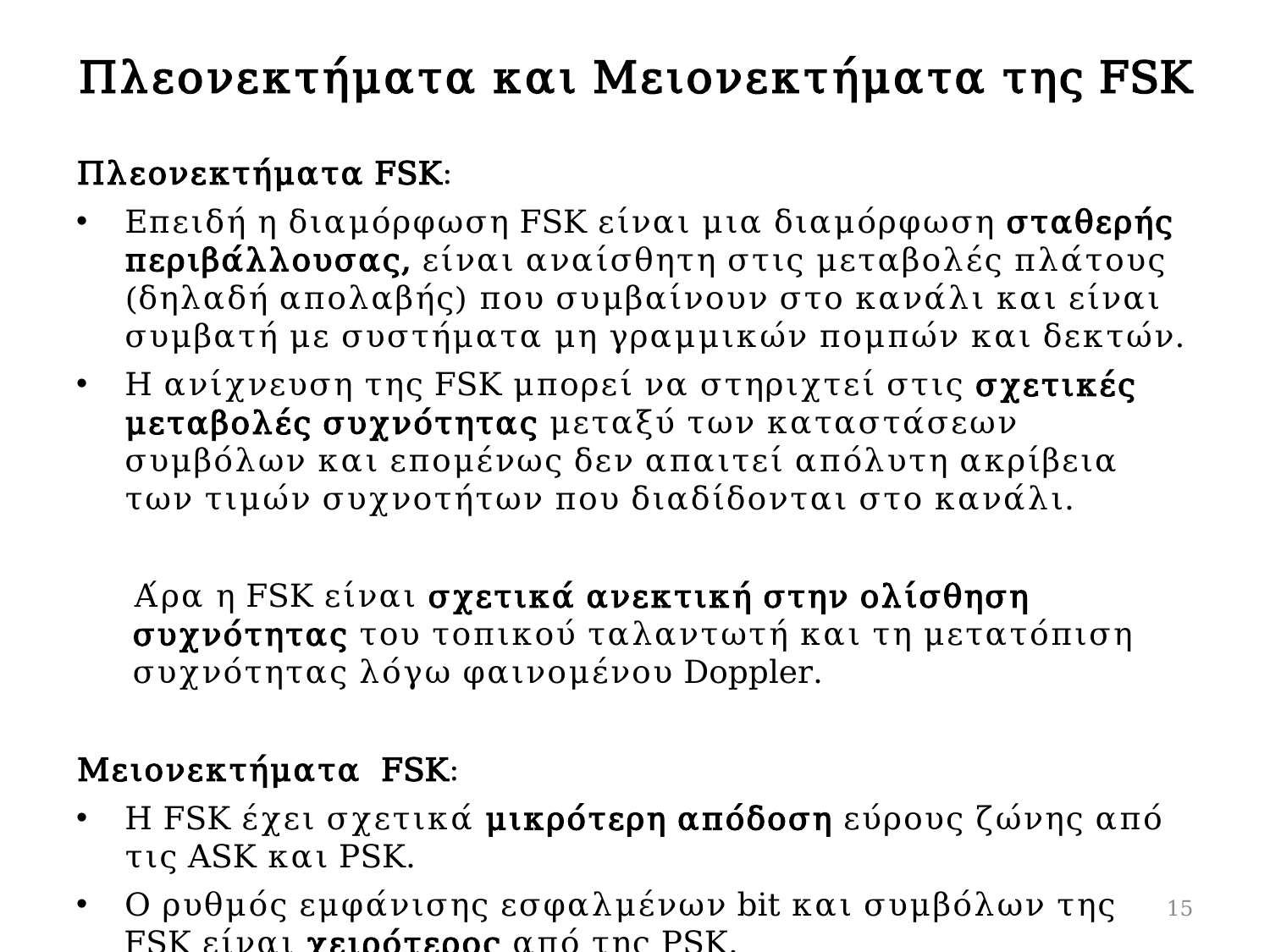

# Πλεονεκτήματα και Μειονεκτήματα της FSK
Πλεονεκτήματα FSK:
Επειδή η διαμόρφωση FSK είναι μια διαμόρφωση σταθερής περιβάλλουσας, είναι αναίσθητη στις μεταβολές πλάτους (δηλαδή απολαβής) που συμβαίνουν στο κανάλι και είναι συμβατή με συστήματα μη γραμμικών πομπών και δεκτών.
Η ανίχνευση της FSK μπορεί να στηριχτεί στις σχετικές μεταβολές συχνότητας μεταξύ των καταστάσεων συμβόλων και επομένως δεν απαιτεί απόλυτη ακρίβεια των τιμών συχνοτήτων που διαδίδονται στο κανάλι.

Άρα η FSK είναι σχετικά ανεκτική στην ολίσθηση συχνότητας του τοπικού ταλαντωτή και τη μετατόπιση συχνότητας λόγω φαινομένου Doppler.

Μειονεκτήματα  FSK:
Η FSK έχει σχετικά μικρότερη απόδοση εύρους ζώνης από τις ASK και PSK.
Ο ρυθμός εμφάνισης εσφαλμένων bit και συμβόλων της FSK είναι χειρότερος από της PSK.
15